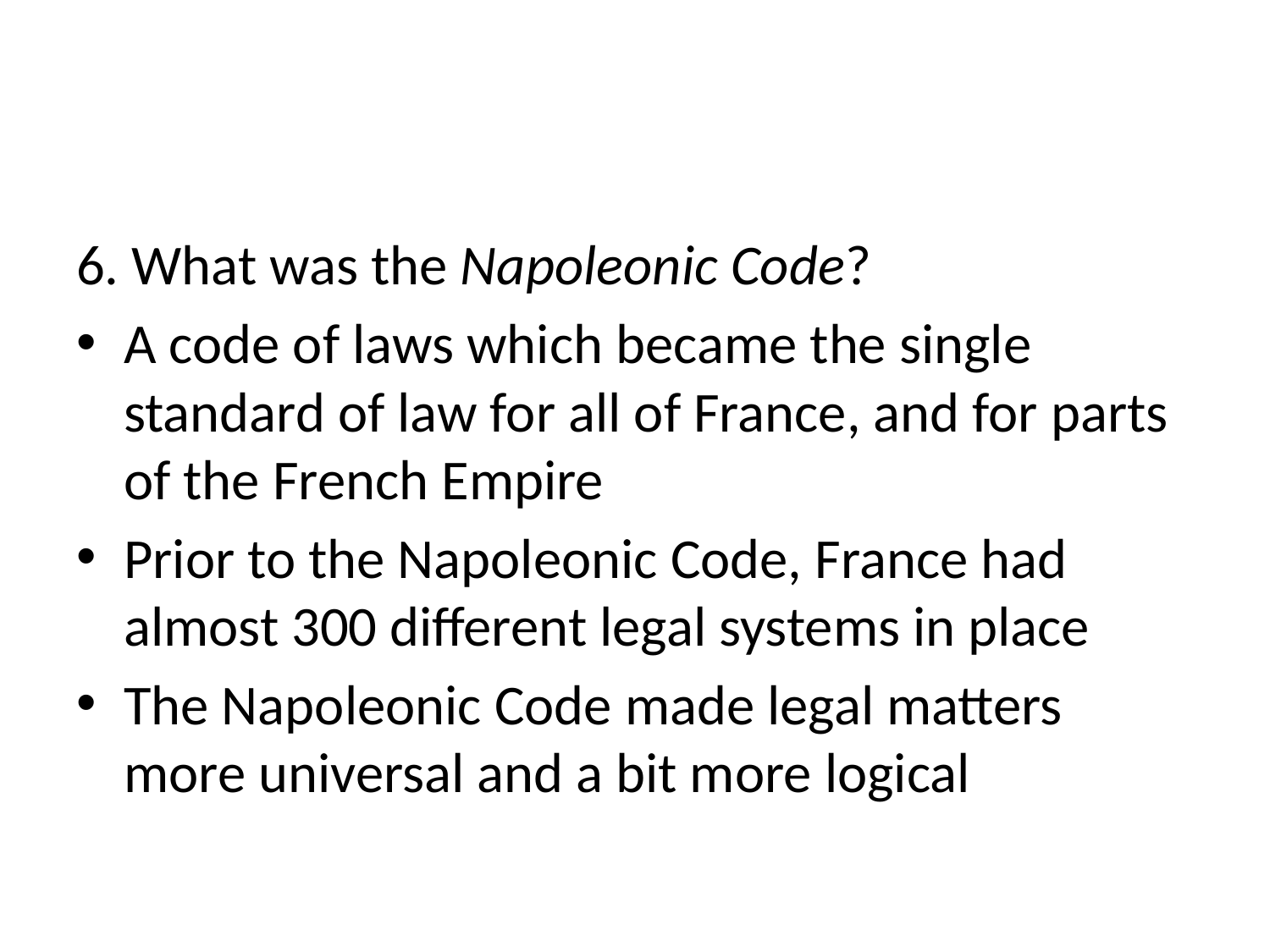

#
6. What was the Napoleonic Code?
A code of laws which became the single standard of law for all of France, and for parts of the French Empire
Prior to the Napoleonic Code, France had almost 300 different legal systems in place
The Napoleonic Code made legal matters more universal and a bit more logical